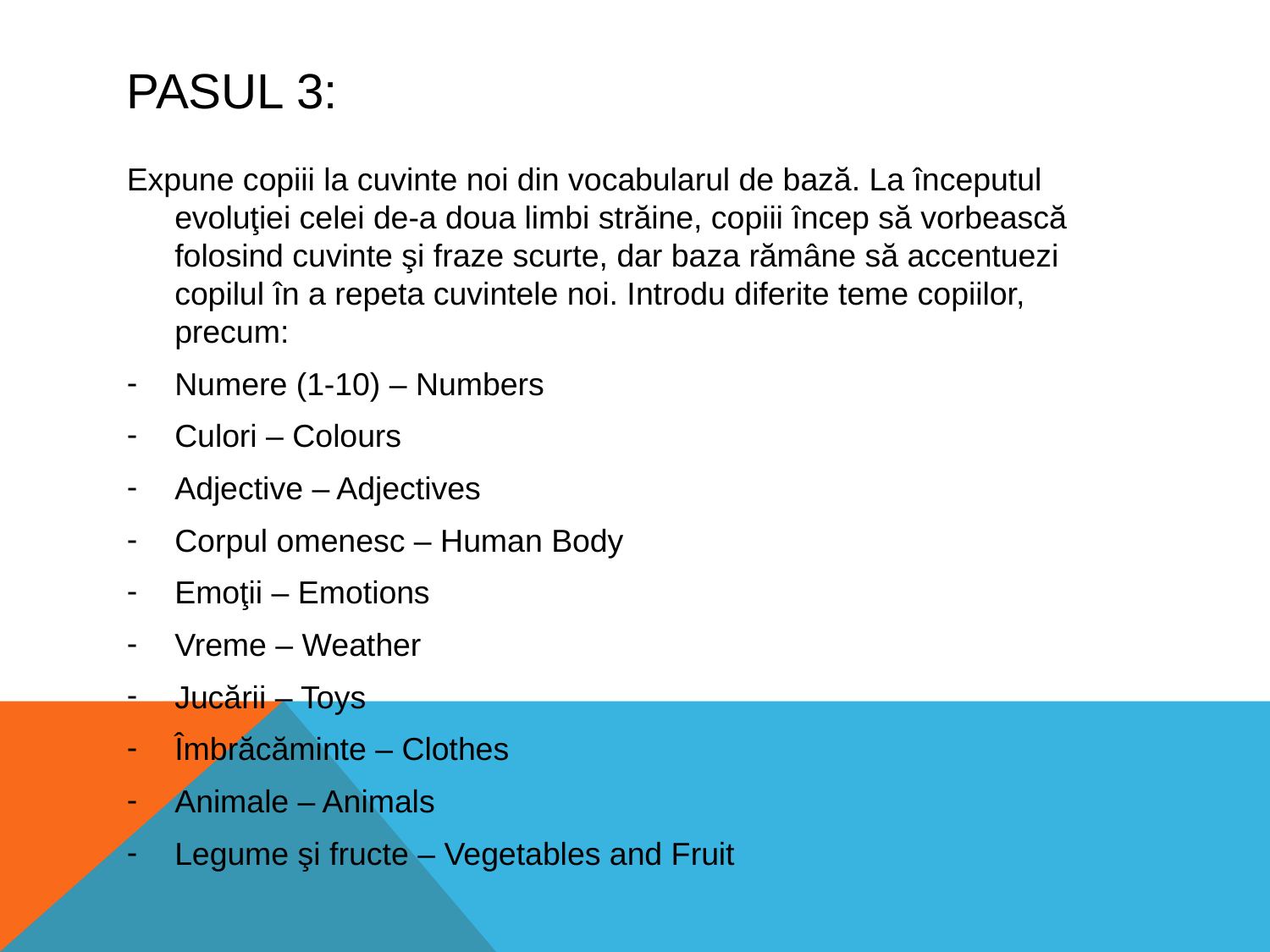

# PASUL 3:
Expune copiii la cuvinte noi din vocabularul de bază. La începutul evoluţiei celei de-a doua limbi străine, copiii încep să vorbească folosind cuvinte şi fraze scurte, dar baza rămâne să accentuezi copilul în a repeta cuvintele noi. Introdu diferite teme copiilor, precum:
Numere (1-10) – Numbers
Culori – Colours
Adjective – Adjectives
Corpul omenesc – Human Body
Emoţii – Emotions
Vreme – Weather
Jucării – Toys
Îmbrăcăminte – Clothes
Animale – Animals
Legume şi fructe – Vegetables and Fruit